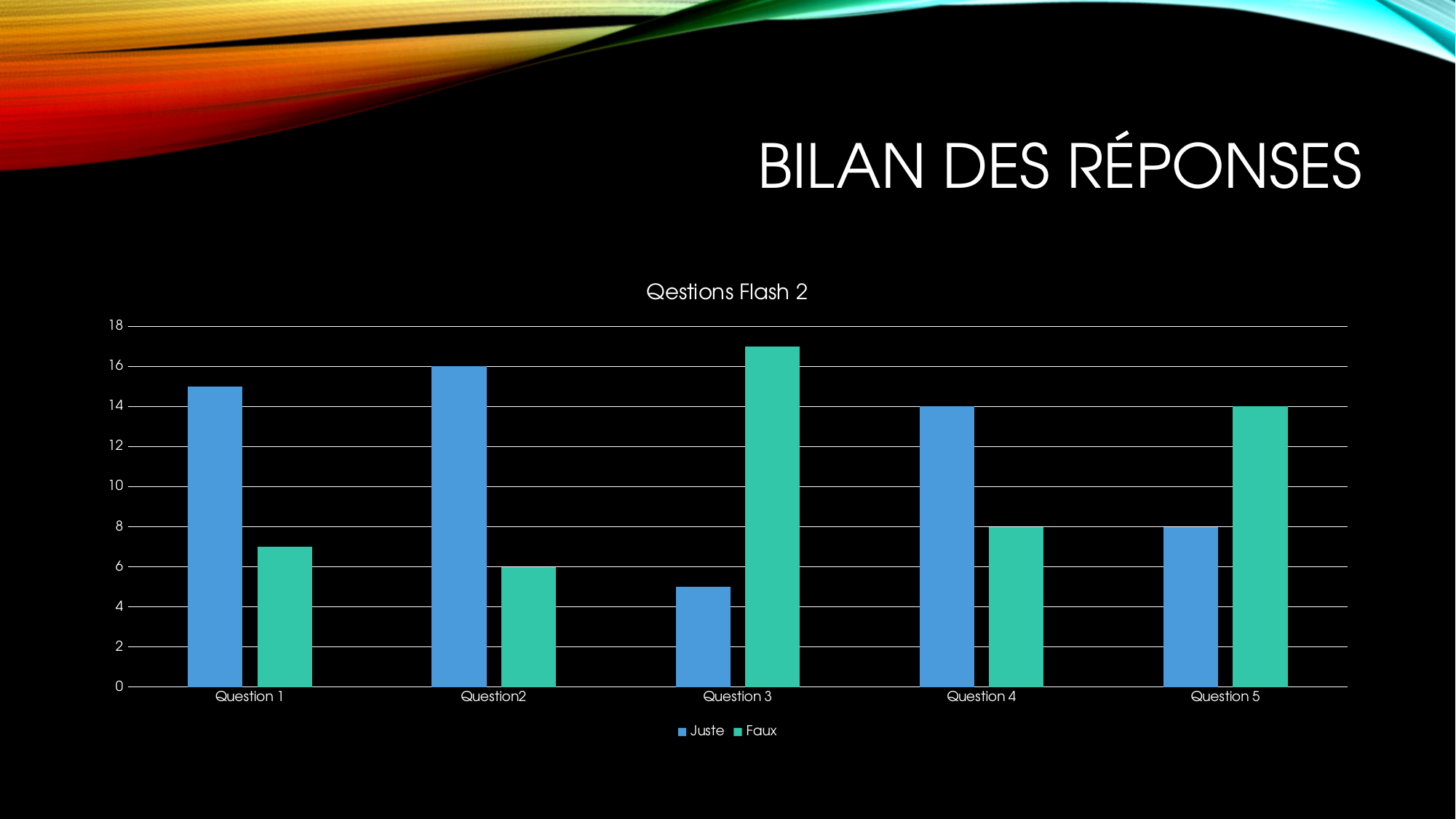

# Bilan des réponses

### Chart: Qestions Flash 2

| Category | Juste | Faux |
|---|---|---|
| Question 1 | 15.0 | 7.0 |
| Question2 | 16.0 | 6.0 |
| Question 3 | 5.0 | 17.0 |
| Question 4 | 14.0 | 8.0 |
| Question 5 | 8.0 | 14.0 |